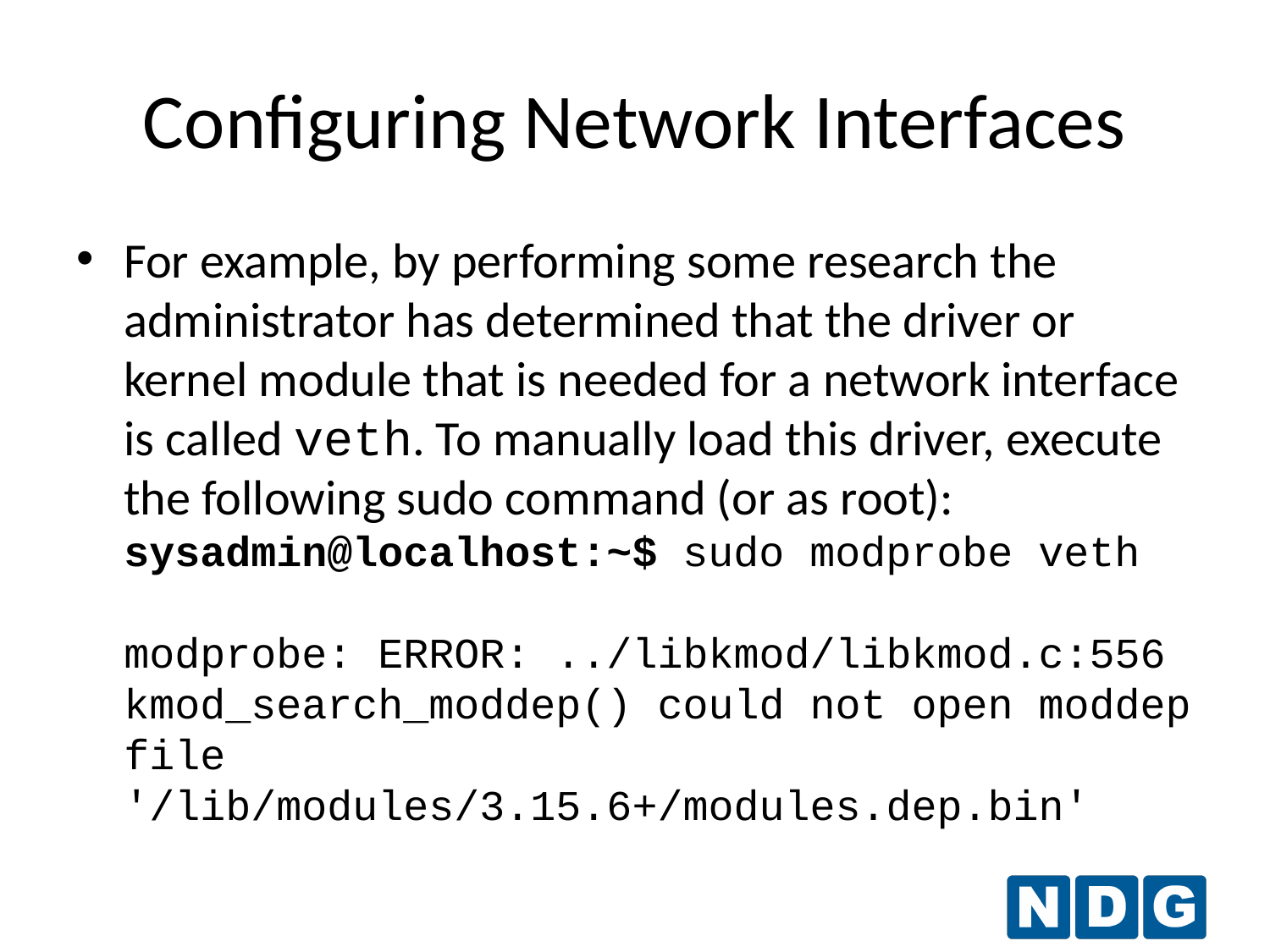

# Configuring Network Interfaces
For example, by performing some research the administrator has determined that the driver or kernel module that is needed for a network interface is called veth. To manually load this driver, execute the following sudo command (or as root):
sysadmin@localhost:~$ sudo modprobe veth                                        modprobe: ERROR: ../libkmod/libkmod.c:556 kmod_search_moddep() could not open moddep file '/lib/modules/3.15.6+/modules.dep.bin'